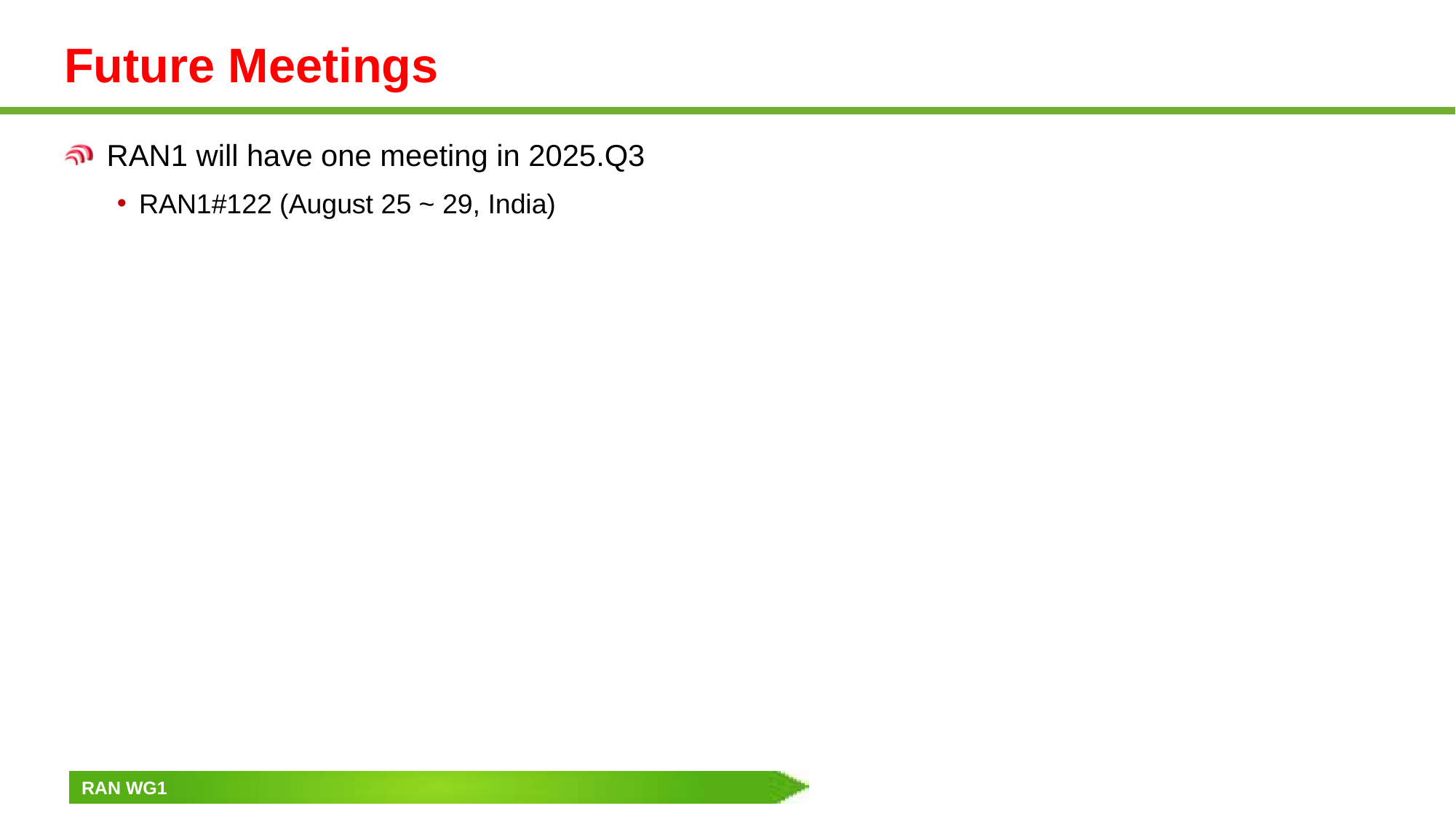

# Future Meetings
RAN1 will have one meeting in 2025.Q3
RAN1#122 (August 25 ~ 29, India)